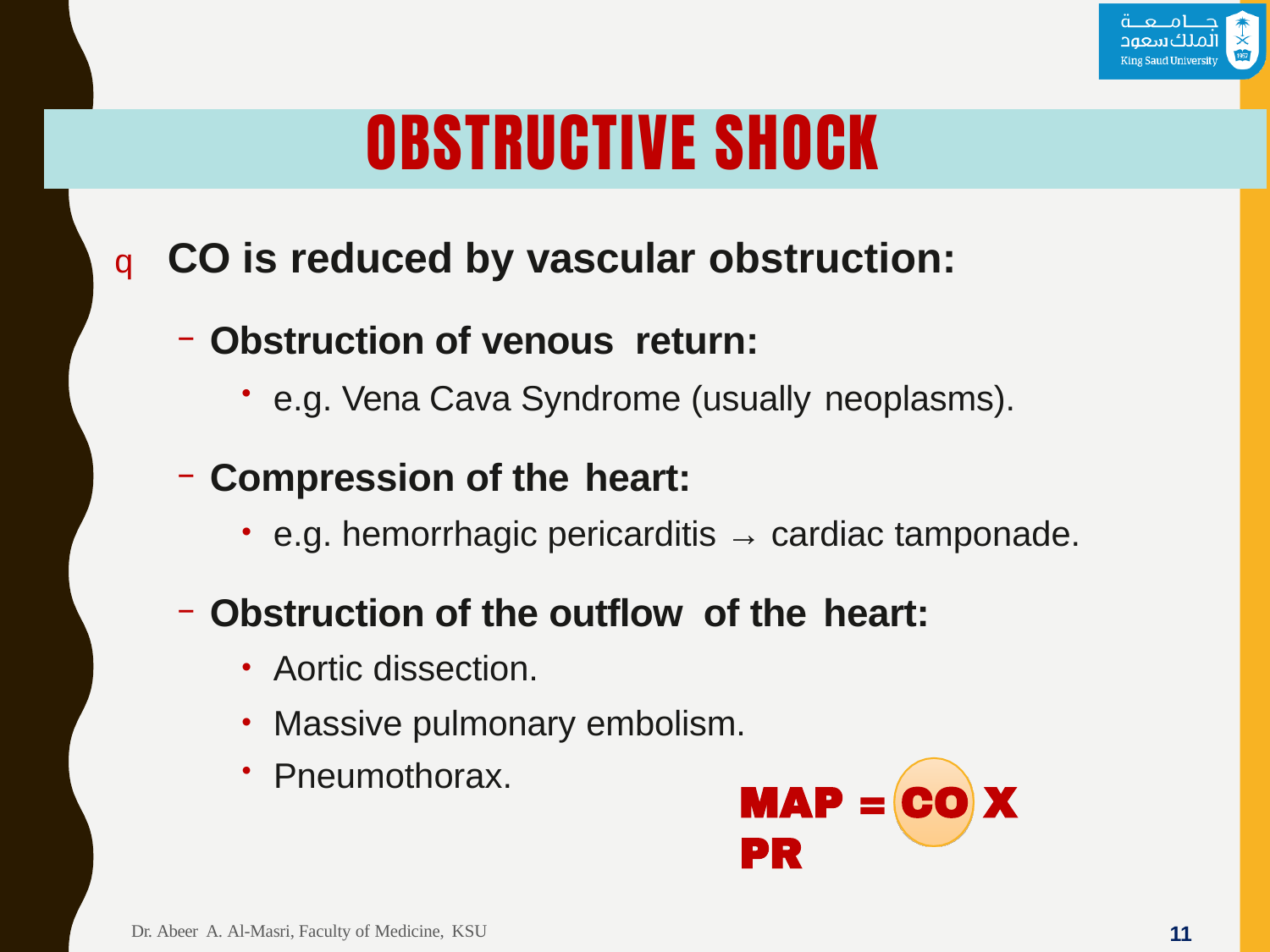

# OBSTRUCTIVE SHOCK

q	CO is reduced by vascular obstruction:
Obstruction of venous  return:
e.g. Vena Cava Syndrome (usually neoplasms).

Compression of the heart:
e.g. hemorrhagic pericarditis → cardiac tamponade.

Obstruction of the outflow  of the heart:
Aortic dissection.
Massive pulmonary embolism.
Pneumothorax.

MAP = CO X PR
Dr. Abeer  A. Al-Masri, Faculty of Medicine, KSU
11